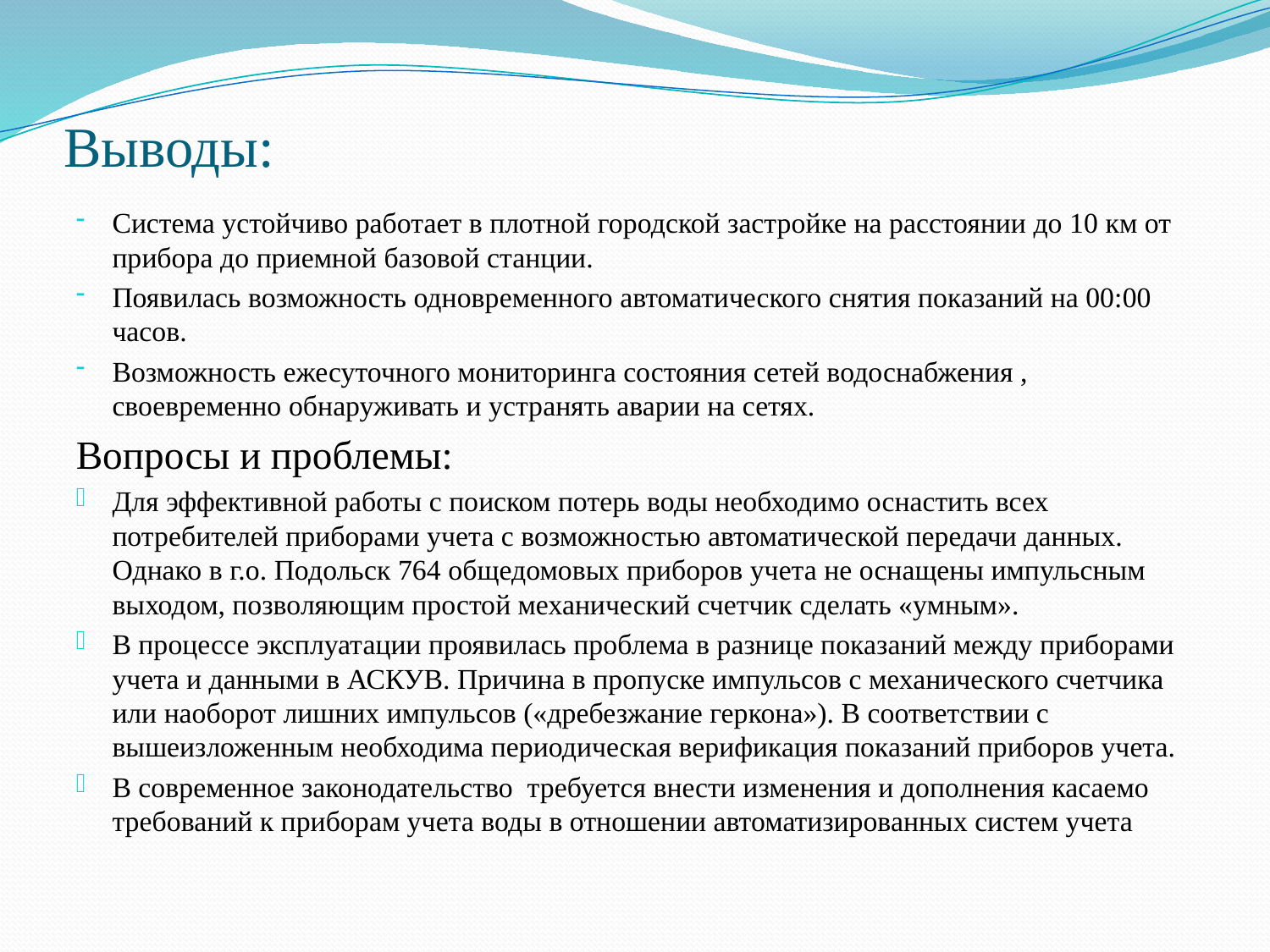

# Выводы:
Система устойчиво работает в плотной городской застройке на расстоянии до 10 км от прибора до приемной базовой станции.
Появилась возможность одновременного автоматического снятия показаний на 00:00 часов.
Возможность ежесуточного мониторинга состояния сетей водоснабжения , своевременно обнаруживать и устранять аварии на сетях.
Вопросы и проблемы:
Для эффективной работы с поиском потерь воды необходимо оснастить всех потребителей приборами учета с возможностью автоматической передачи данных. Однако в г.о. Подольск 764 общедомовых приборов учета не оснащены импульсным выходом, позволяющим простой механический счетчик сделать «умным».
В процессе эксплуатации проявилась проблема в разнице показаний между приборами учета и данными в АСКУВ. Причина в пропуске импульсов с механического счетчика или наоборот лишних импульсов («дребезжание геркона»). В соответствии с вышеизложенным необходима периодическая верификация показаний приборов учета.
В современное законодательство  требуется внести изменения и дополнения касаемо требований к приборам учета воды в отношении автоматизированных систем учета